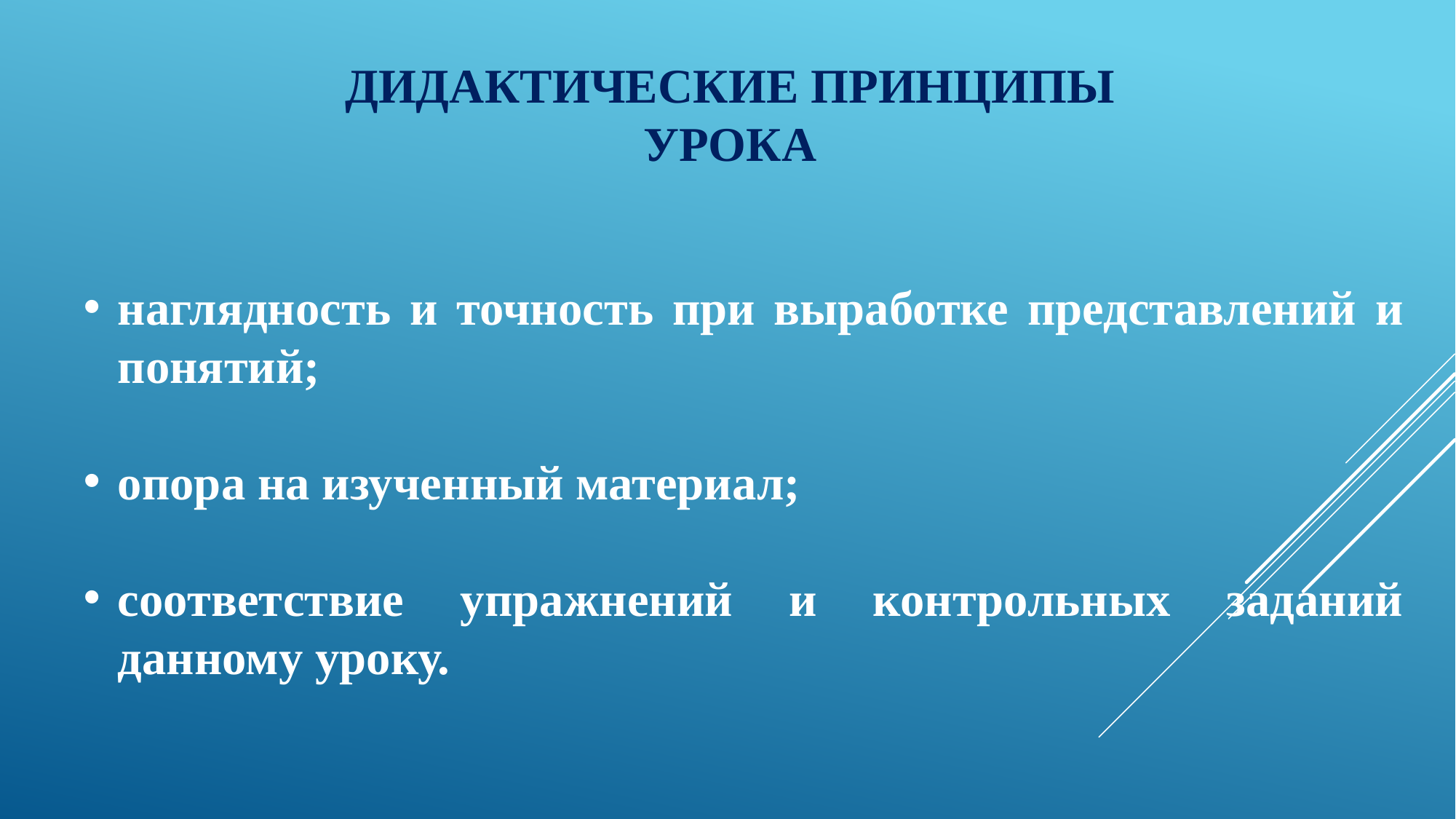

# Дидактические принципы урока
наглядность и точность при выработке представлений и понятий;

опора на изученный материал;

соответствие упражнений и контрольных заданий данному уроку.